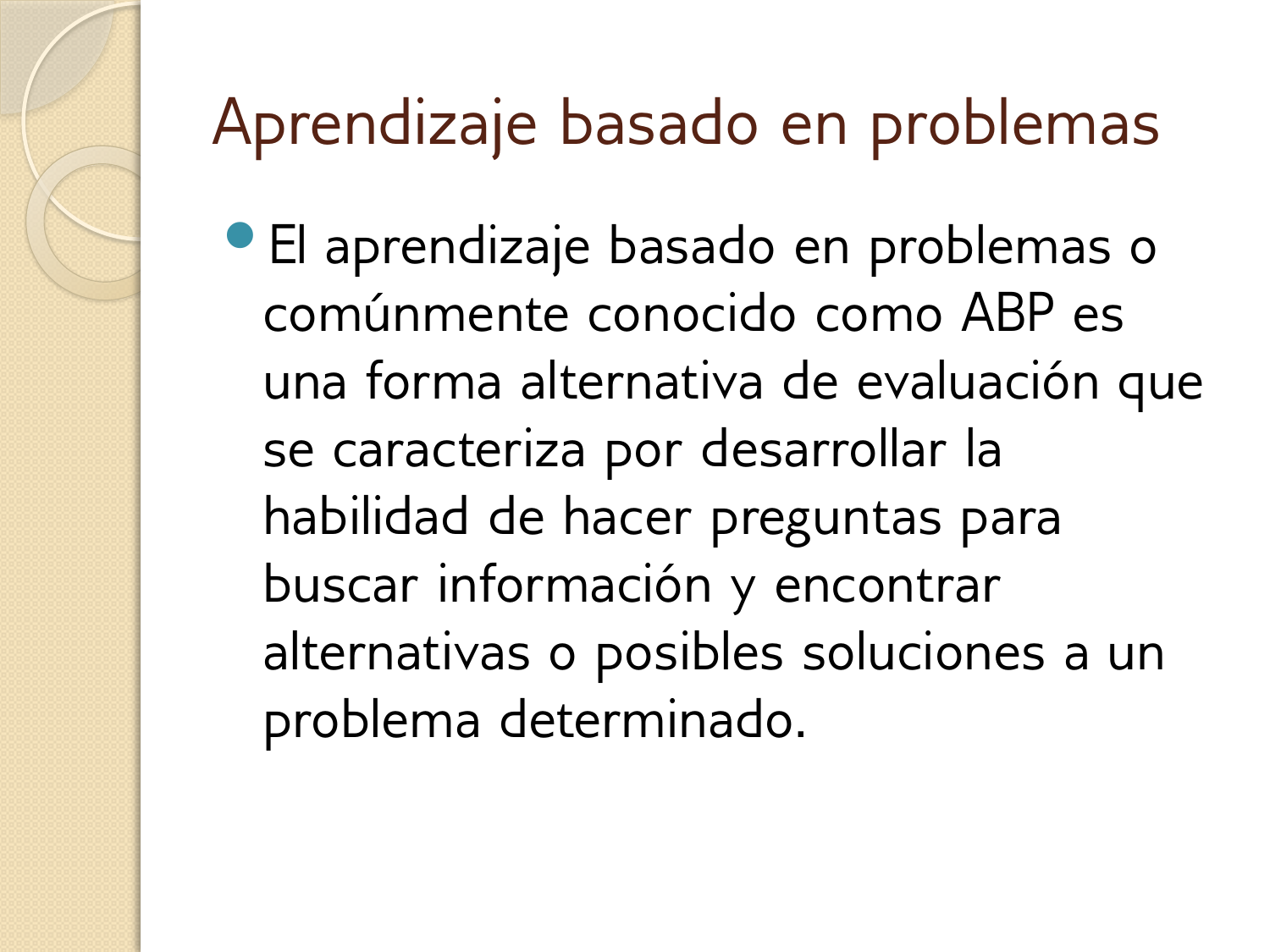

# Aprendizaje basado en problemas
El aprendizaje basado en problemas o comúnmente conocido como ABP es una forma alternativa de evaluación que se caracteriza por desarrollar la habilidad de hacer preguntas para buscar información y encontrar alternativas o posibles soluciones a un problema determinado.